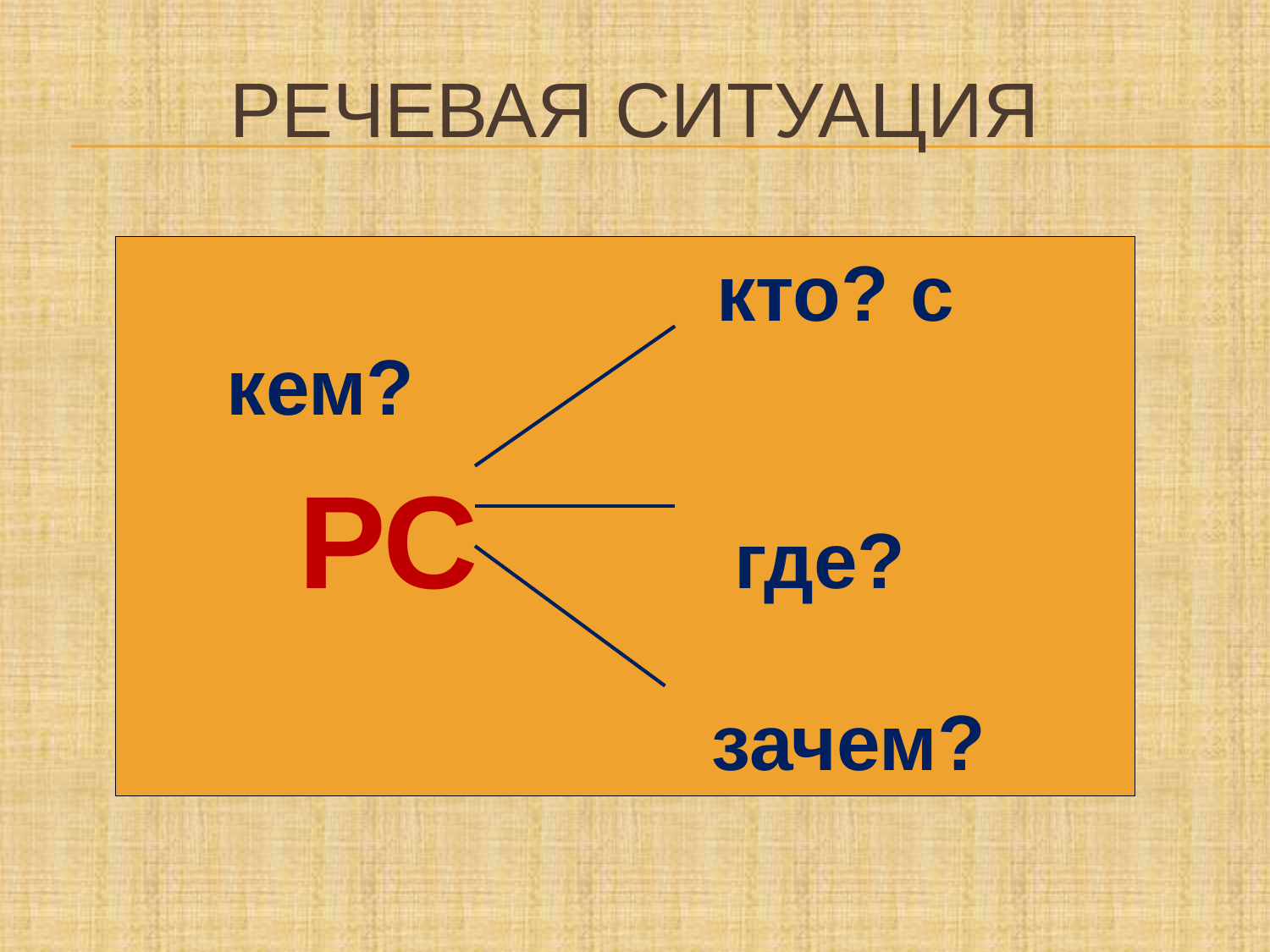

# речевая ситуация
                                           кто? с кем?
   РС       где?

                        зачем?